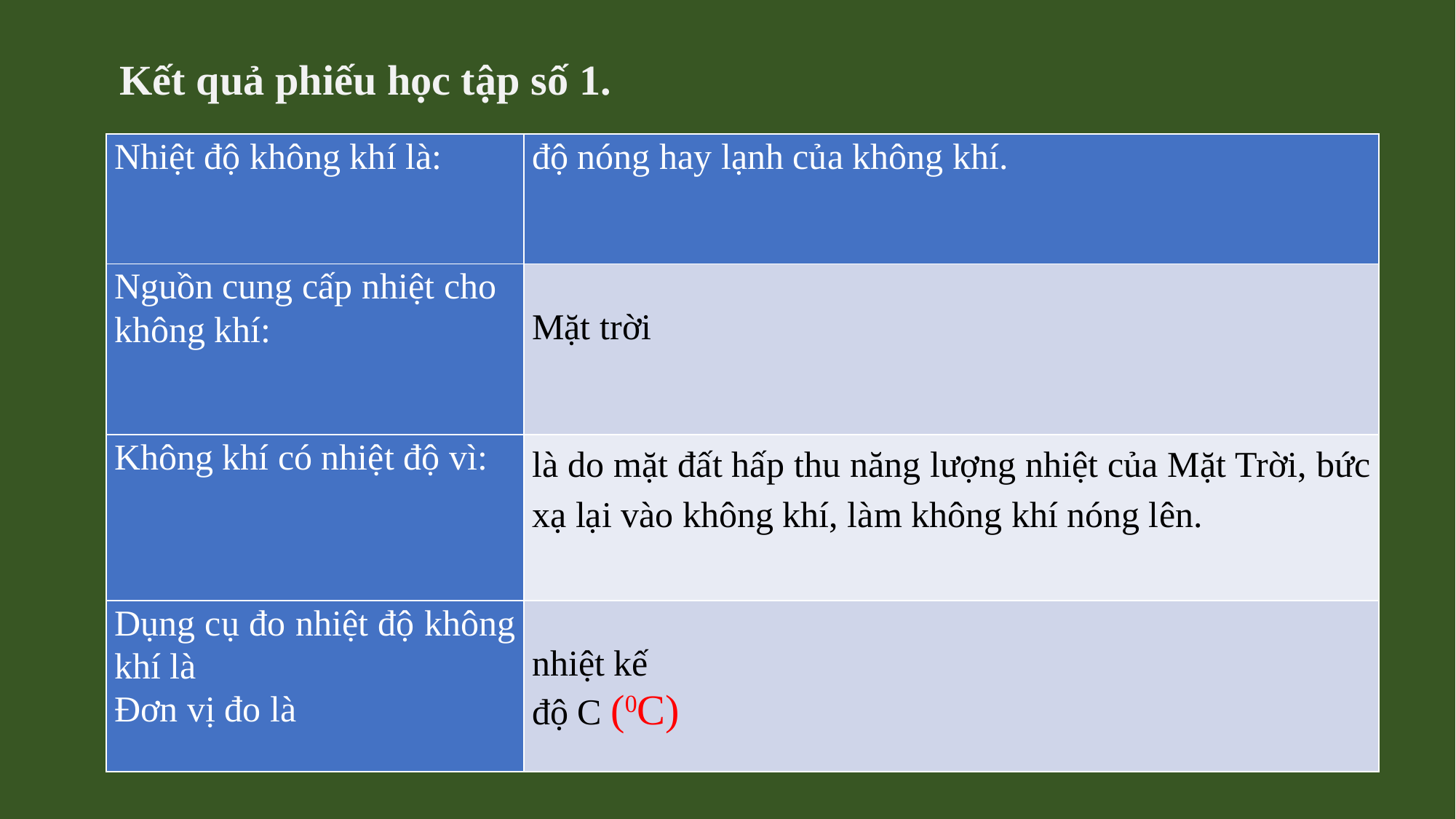

Kết quả phiếu học tập số 1.
| Nhiệt độ không khí là: | độ nóng hay lạnh của không khí. |
| --- | --- |
| Nguồn cung cấp nhiệt cho không khí: | Mặt trời |
| Không khí có nhiệt độ vì: | là do mặt đất hấp thu năng lượng nhiệt của Mặt Trời, bức xạ lại vào không khí, làm không khí nóng lên. |
| Dụng cụ đo nhiệt độ không khí là Đơn vị đo là | nhiệt kế độ C (0C) |